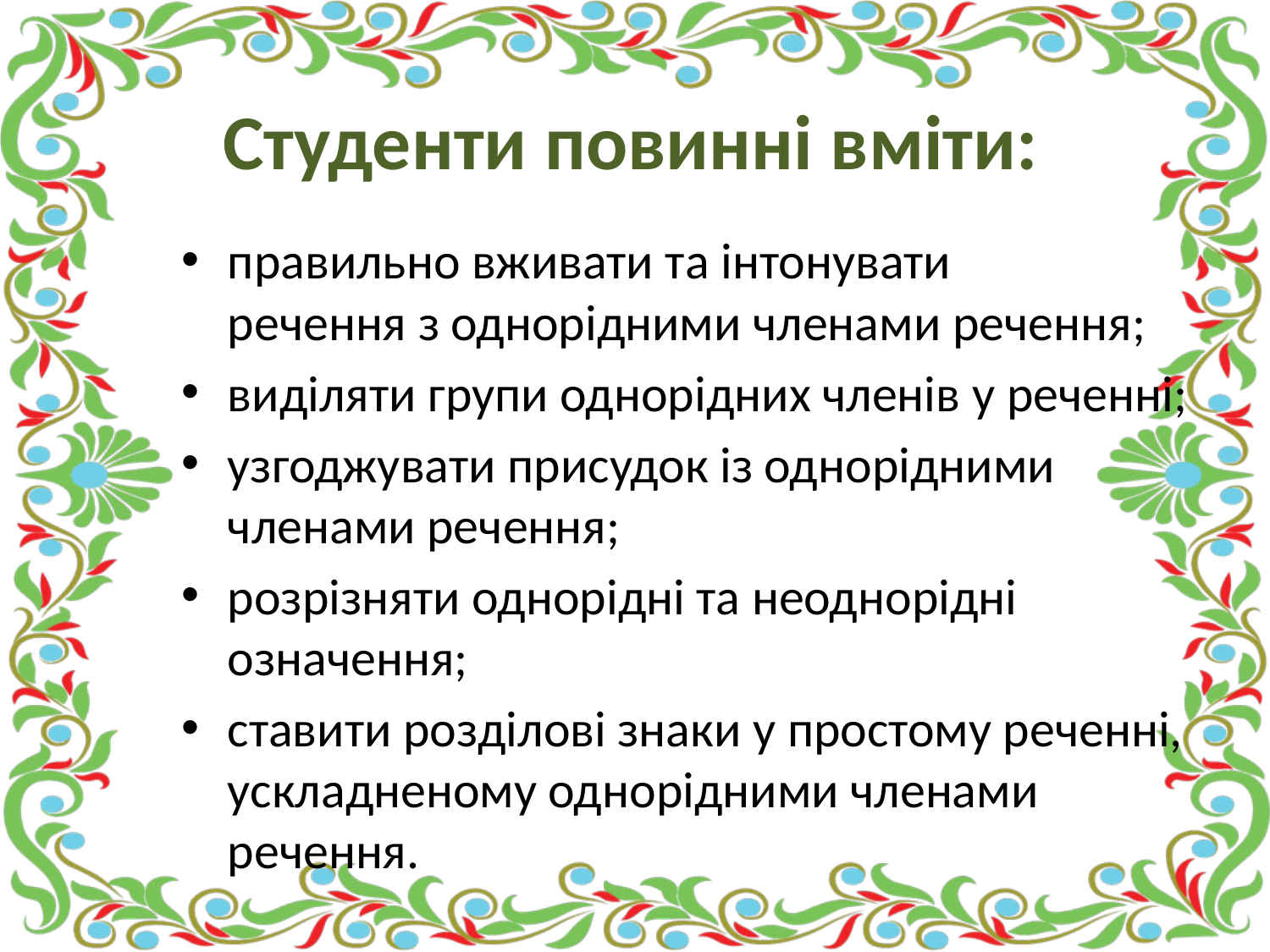

# Студенти повинні вміти:
правильно вживати та інтонувати                речення з однорідними членами речення;
виділяти групи однорідних членів у реченні;
узгоджувати присудок із однорідними членами речення;
розрізняти однорідні та неоднорідні означення;
ставити розділові знаки у простому реченні, ускладненому однорідними членами речення.